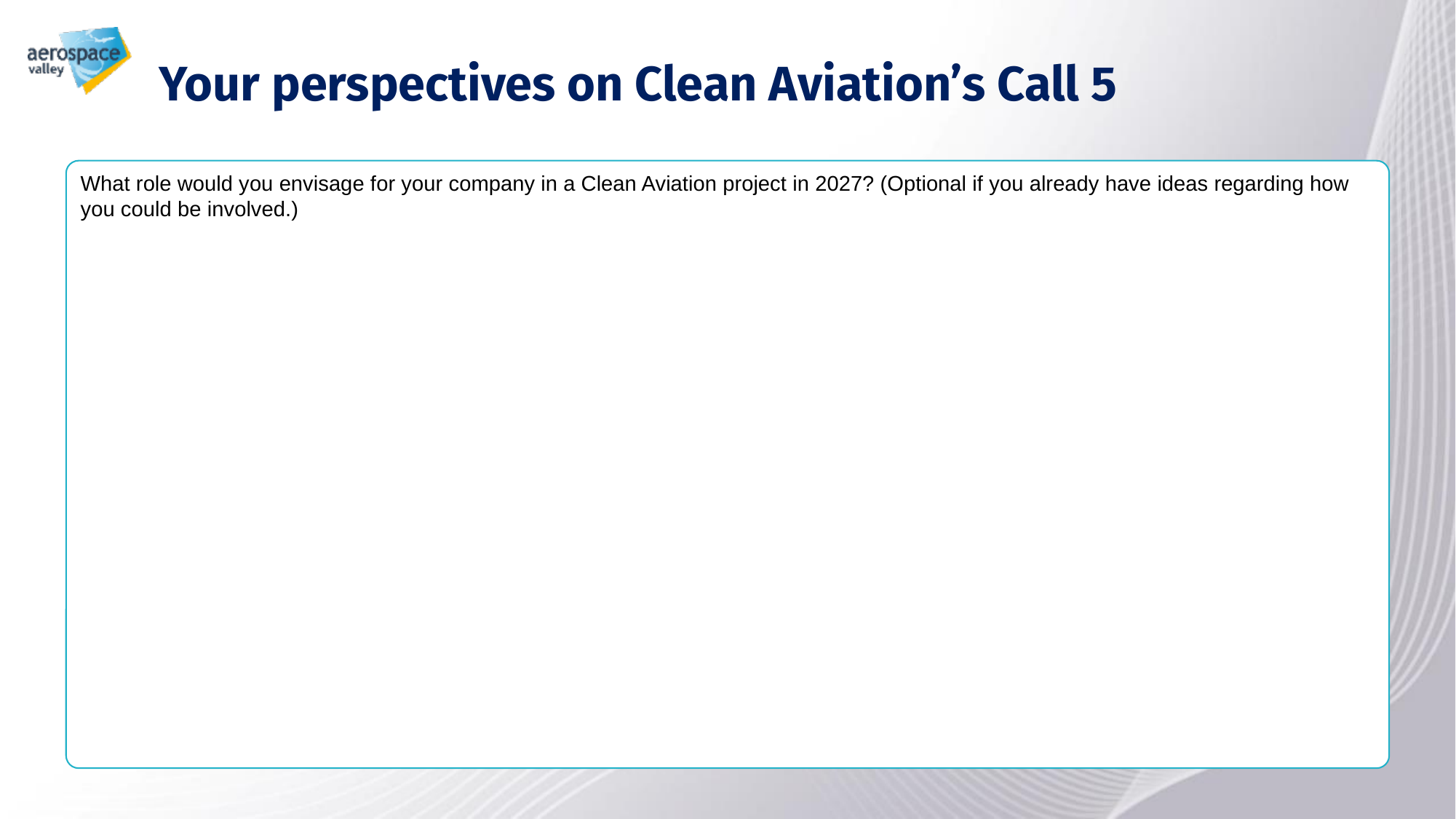

Your perspectives on Clean Aviation’s Call 5
What role would you envisage for your company in a Clean Aviation project in 2027? (Optional if you already have ideas regarding how you could be involved.)